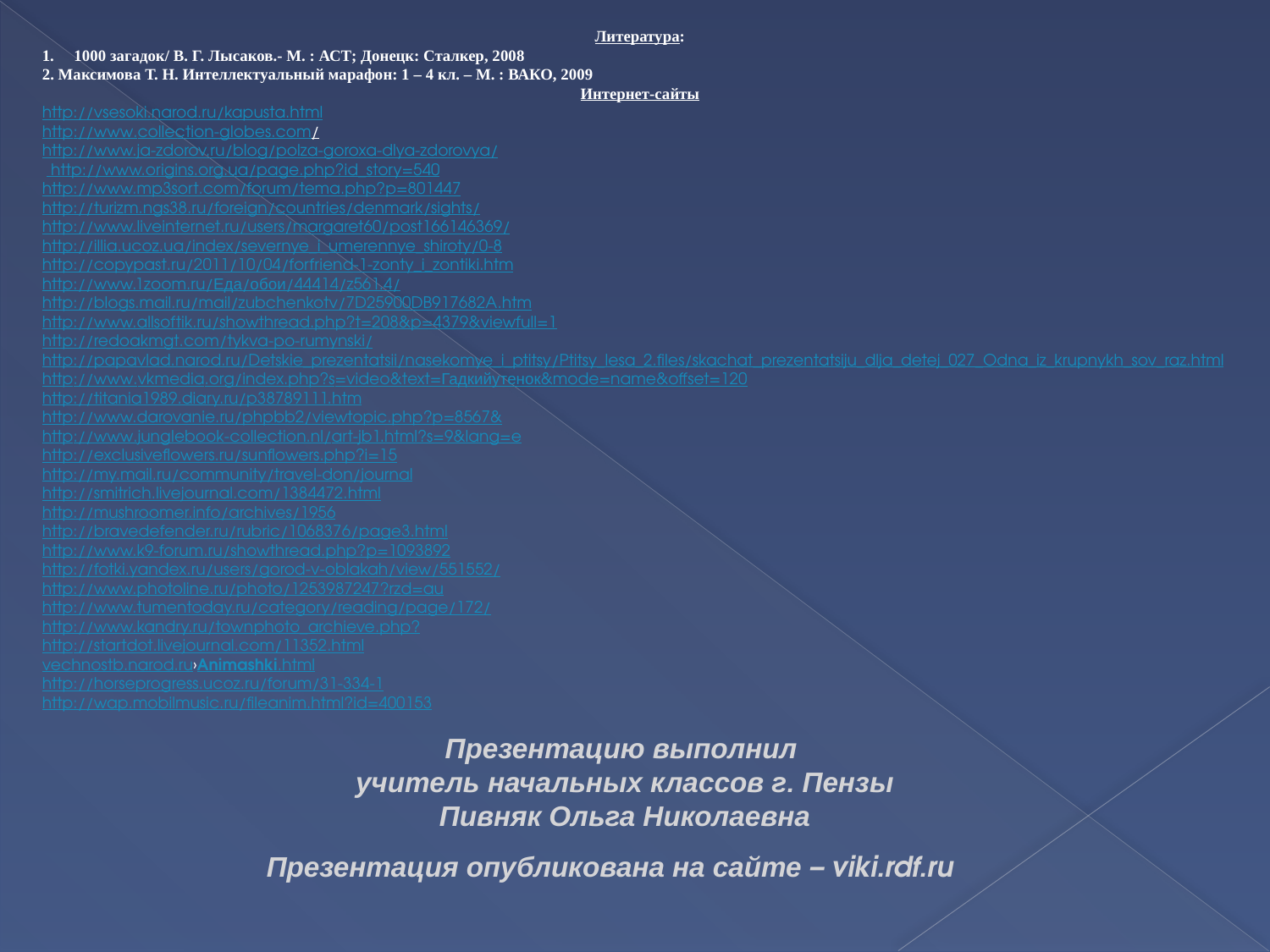

Литература:
1000 загадок/ В. Г. Лысаков.- М. : АСТ; Донецк: Сталкер, 2008
2. Максимова Т. Н. Интеллектуальный марафон: 1 – 4 кл. – М. : ВАКО, 2009
Интернет-сайты
http://vsesoki.narod.ru/kapusta.html
http://www.collection-globes.com/
http://www.ja-zdorov.ru/blog/polza-goroxa-dlya-zdorovya/
  http://www.origins.org.ua/page.php?id_story=540
http://www.mp3sort.com/forum/tema.php?p=801447
http://turizm.ngs38.ru/foreign/countries/denmark/sights/
http://www.liveinternet.ru/users/margaret60/post166146369/
http://illia.ucoz.ua/index/severnye_i_umerennye_shiroty/0-8
http://copypast.ru/2011/10/04/forfriend-1-zonty_i_zontiki.htm
http://www.1zoom.ru/Еда/обои/44414/z561.4/
http://blogs.mail.ru/mail/zubchenkotv/7D25900DB917682A.htm
http://www.allsoftik.ru/showthread.php?t=208&p=4379&viewfull=1
http://redoakmgt.com/tykva-po-rumynski/
http://papavlad.narod.ru/Detskie_prezentatsii/nasekomye_i_ptitsy/Ptitsy_lesa_2.files/skachat_prezentatsiju_dlja_detej_027_Odna_iz_krupnykh_sov_raz.html
http://www.vkmedia.org/index.php?s=video&text=Гадкийутенок&mode=name&offset=120
http://titania1989.diary.ru/p38789111.htm
http://www.darovanie.ru/phpbb2/viewtopic.php?p=8567&
http://www.junglebook-collection.nl/art-jb1.html?s=9&lang=e
http://exclusiveflowers.ru/sunflowers.php?i=15
http://my.mail.ru/community/travel-don/journal
http://smitrich.livejournal.com/1384472.html
http://mushroomer.info/archives/1956
http://bravedefender.ru/rubric/1068376/page3.html
http://www.k9-forum.ru/showthread.php?p=1093892
http://fotki.yandex.ru/users/gorod-v-oblakah/view/551552/
http://www.photoline.ru/photo/1253987247?rzd=au
http://www.tumentoday.ru/category/reading/page/172/
http://www.kandry.ru/townphoto_archieve.php?
http://startdot.livejournal.com/11352.html
vechnostb.narod.ru›Animashki.html
http://horseprogress.ucoz.ru/forum/31-334-1
http://wap.mobilmusic.ru/fileanim.html?id=400153
Презентацию выполнил
учитель начальных классов г. Пензы
Пивняк Ольга Николаевна
Презентация опубликована на сайте – viki.rdf.ru